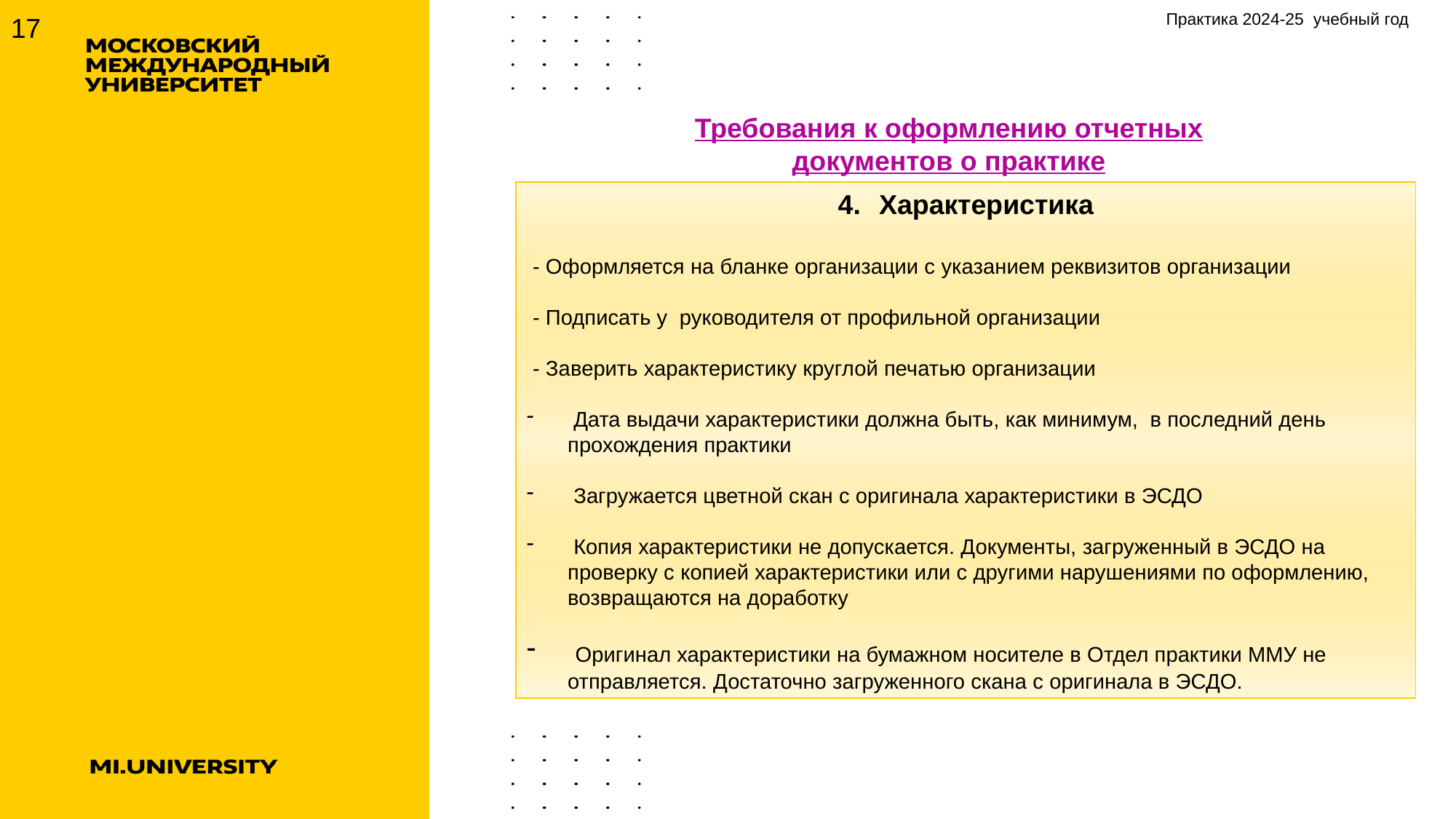

17
Практика 2024-25  учебный год
Требования к оформлению отчетных документов о практике
Характеристика

 - Оформляется на бланке организации с указанием реквизитов организации

 - Подписать у  руководителя от профильной организации

 - Заверить характеристику круглой печатью организации

 Дата выдачи характеристики должна быть, как минимум,  в последний день прохождения практики

 Загружается цветной скан с оригинала характеристики в ЭСДО

 Копия характеристики не допускается. Документы, загруженный в ЭСДО на проверку с копией характеристики или с другими нарушениями по оформлению, возвращаются на доработку

 Оригинал характеристики на бумажном носителе в Отдел практики ММУ не отправляется. Достаточно загруженного скана с оригинала в ЭСДО.